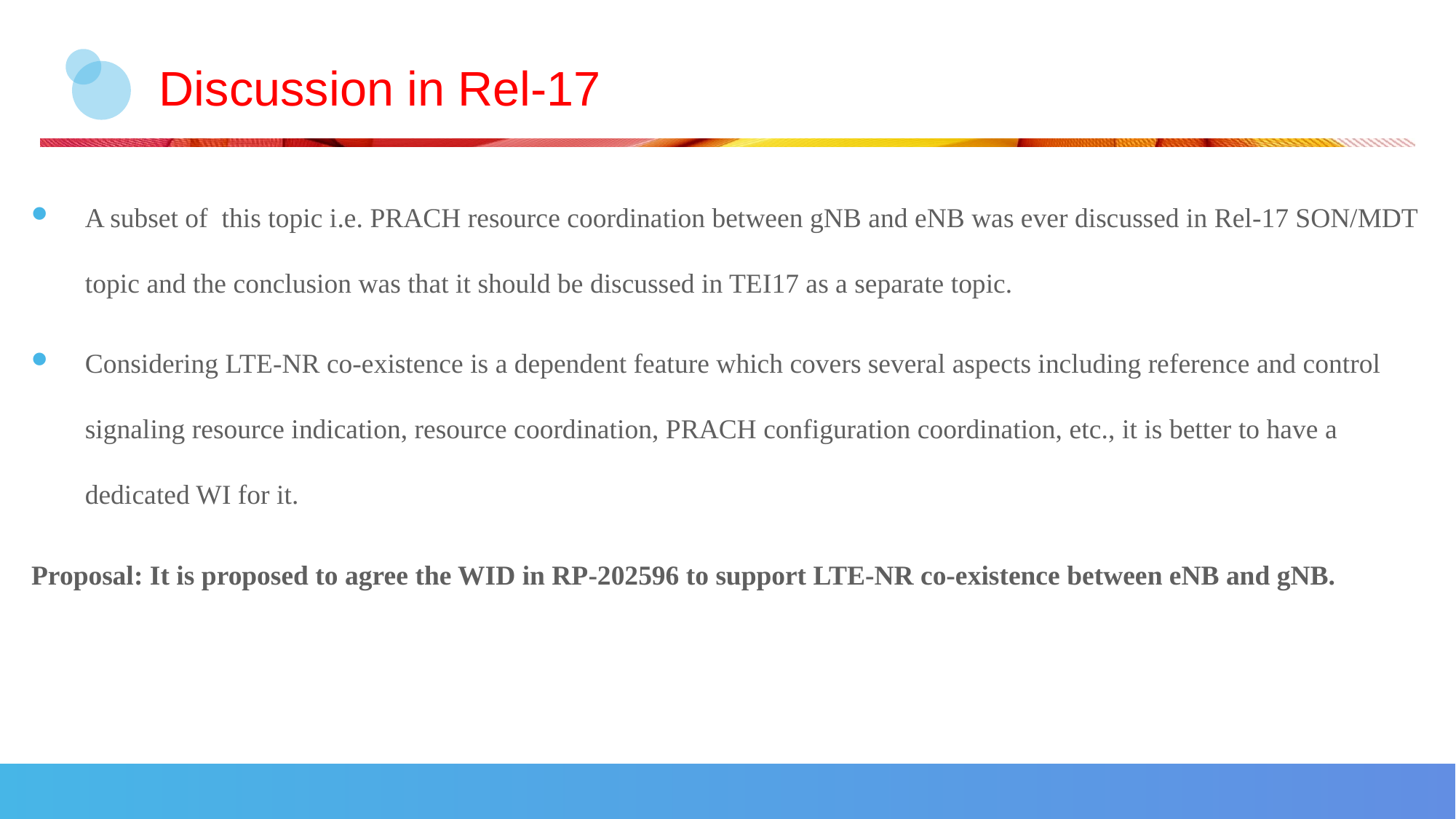

# Discussion in Rel-17
A subset of  this topic i.e. PRACH resource coordination between gNB and eNB was ever discussed in Rel-17 SON/MDT topic and the conclusion was that it should be discussed in TEI17 as a separate topic.
Considering LTE-NR co-existence is a dependent feature which covers several aspects including reference and control signaling resource indication, resource coordination, PRACH configuration coordination, etc., it is better to have a dedicated WI for it.
Proposal: It is proposed to agree the WID in RP-202596 to support LTE-NR co-existence between eNB and gNB.